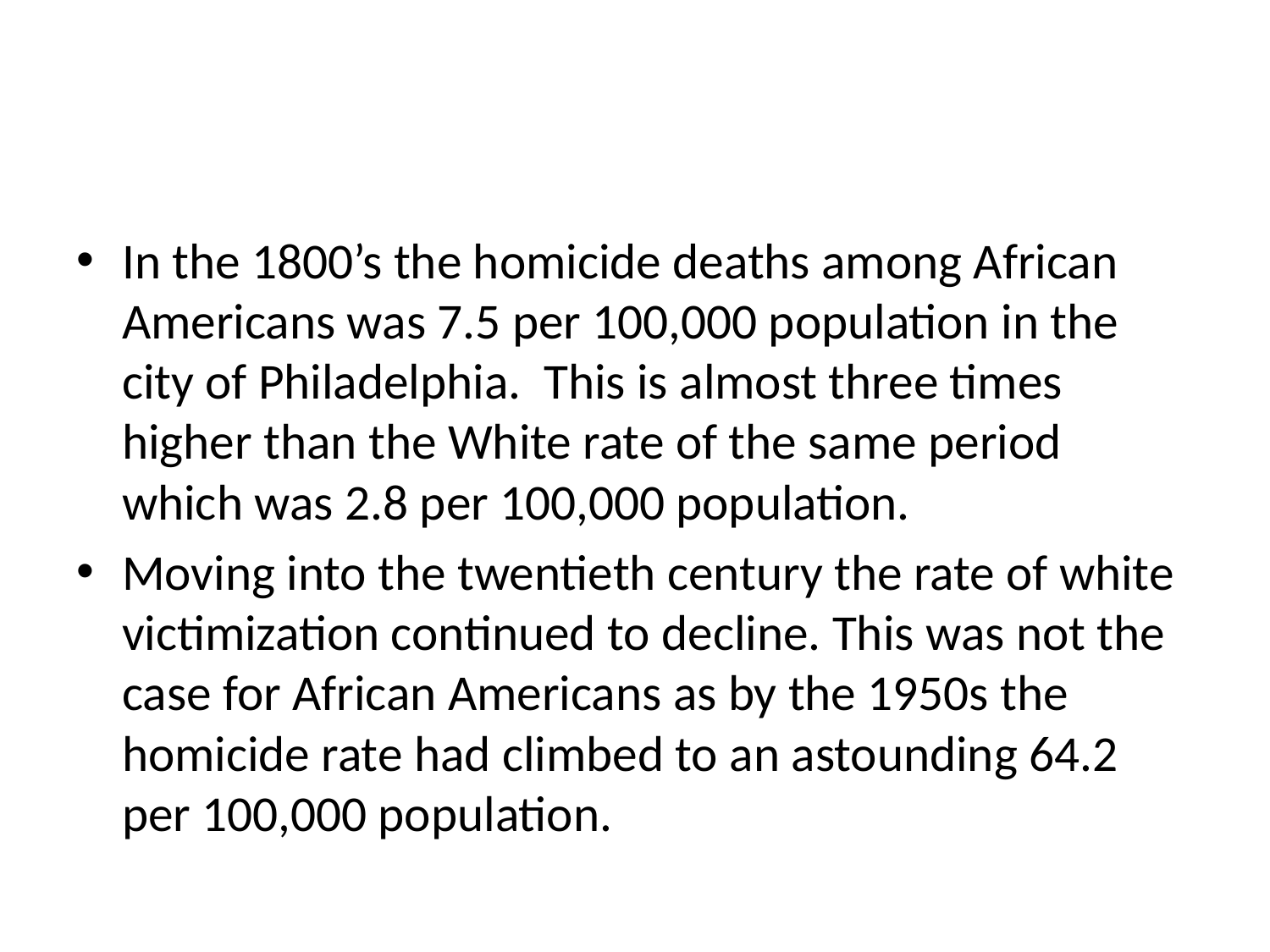

#
In the 1800’s the homicide deaths among African Americans was 7.5 per 100,000 population in the city of Philadelphia.  This is almost three times higher than the White rate of the same period which was 2.8 per 100,000 population.
Moving into the twentieth century the rate of white victimization continued to decline. This was not the case for African Americans as by the 1950s the homicide rate had climbed to an astounding 64.2 per 100,000 population.